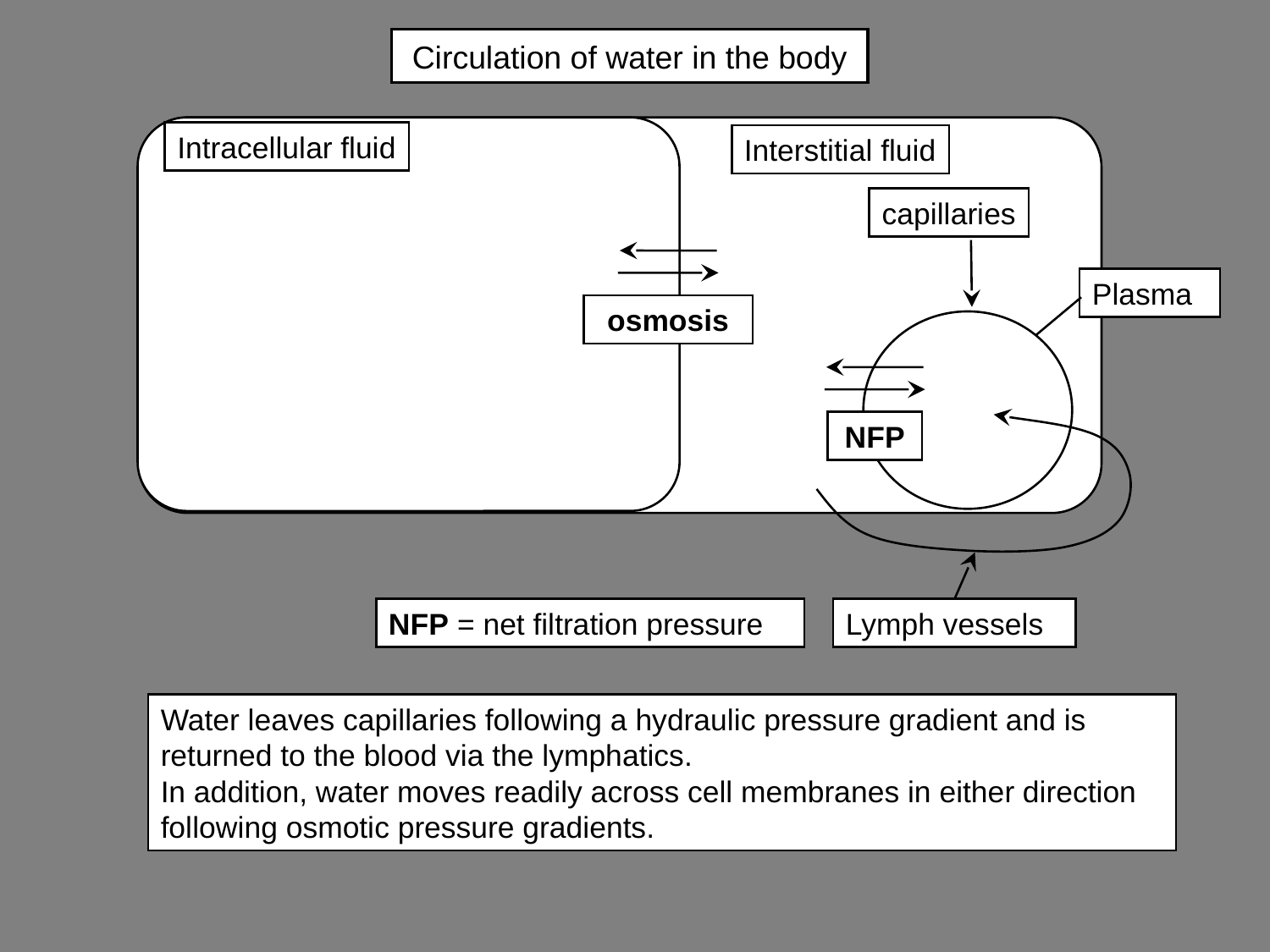

# Circulation of water in the body

Intracellular fluid
Interstitial fluid
capillaries

osmosis
Plasma

NFP

NFP = net filtration pressure
Lymph vessels
Water leaves capillaries following a hydraulic pressure gradient and is returned to the blood via the lymphatics.
In addition, water moves readily across cell membranes in either direction following osmotic pressure gradients.